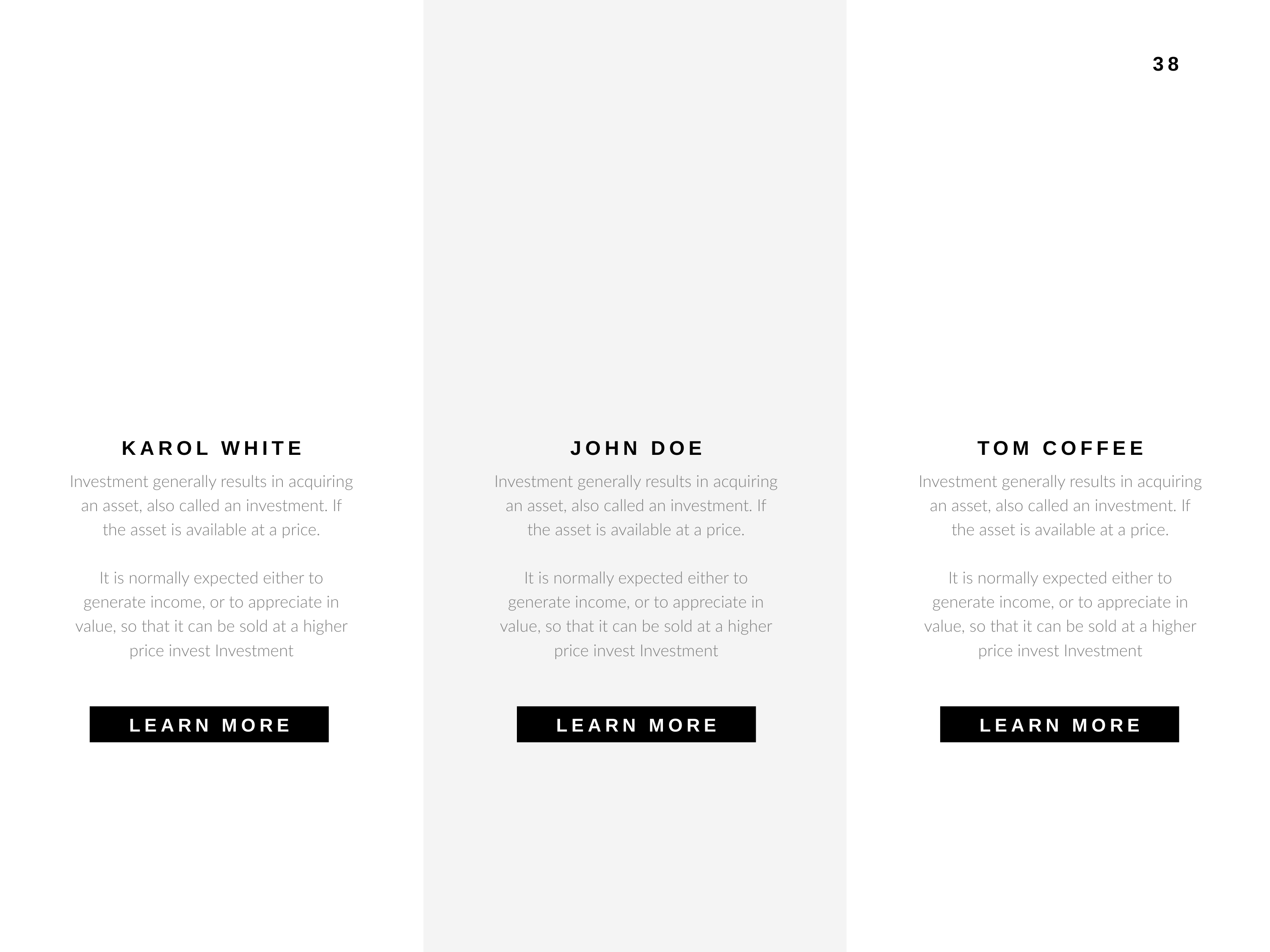

KAROL WHITE
JOHN DOE
TOM COFFEE
Investment generally results in acquiring an asset, also called an investment. If the asset is available at a price.

It is normally expected either to generate income, or to appreciate in value, so that it can be sold at a higher price invest Investment
Investment generally results in acquiring an asset, also called an investment. If the asset is available at a price.

It is normally expected either to generate income, or to appreciate in value, so that it can be sold at a higher price invest Investment
Investment generally results in acquiring an asset, also called an investment. If the asset is available at a price.

It is normally expected either to generate income, or to appreciate in value, so that it can be sold at a higher price invest Investment

LEARN MORE
LEARN MORE
LEARN MORE